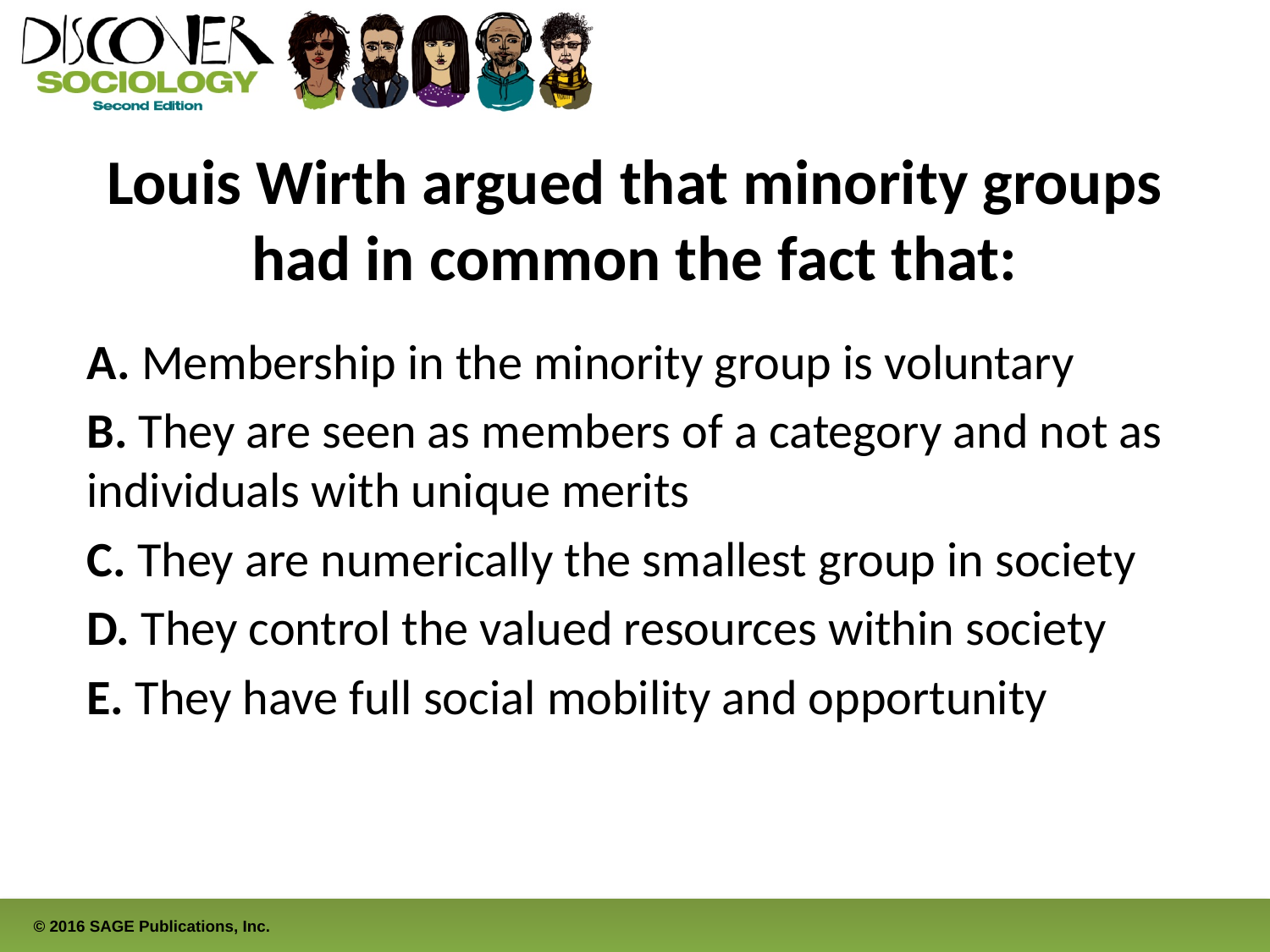

# Louis Wirth argued that minority groups had in common the fact that:
A. Membership in the minority group is voluntary
B. They are seen as members of a category and not as individuals with unique merits
C. They are numerically the smallest group in society
D. They control the valued resources within society
E. They have full social mobility and opportunity